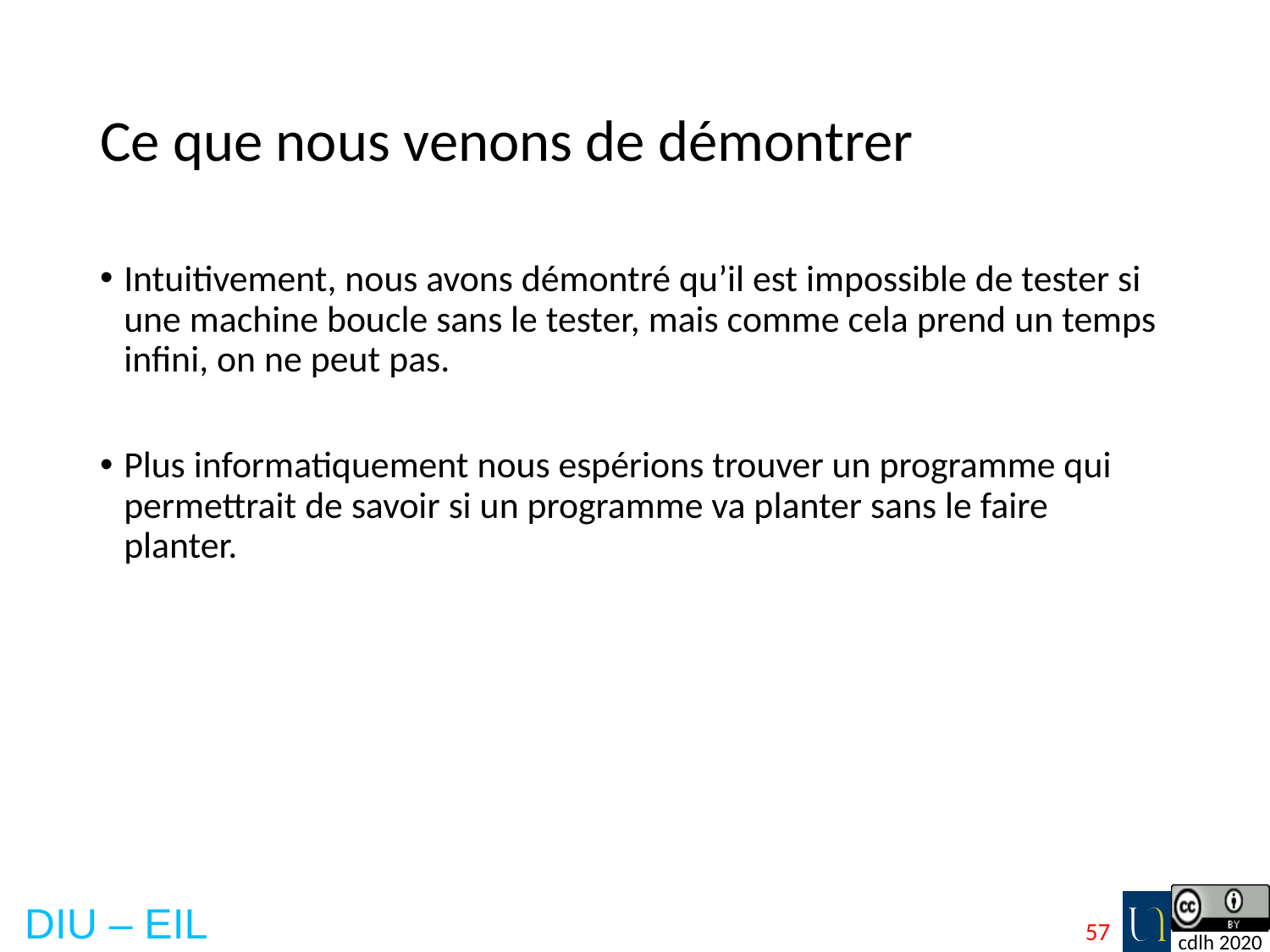

# Ce que nous venons de démontrer
Intuitivement, nous avons démontré qu’il est impossible de tester si une machine boucle sans le tester, mais comme cela prend un temps infini, on ne peut pas.

Plus informatiquement nous espérions trouver un programme qui permettrait de savoir si un programme va planter sans le faire planter.
57